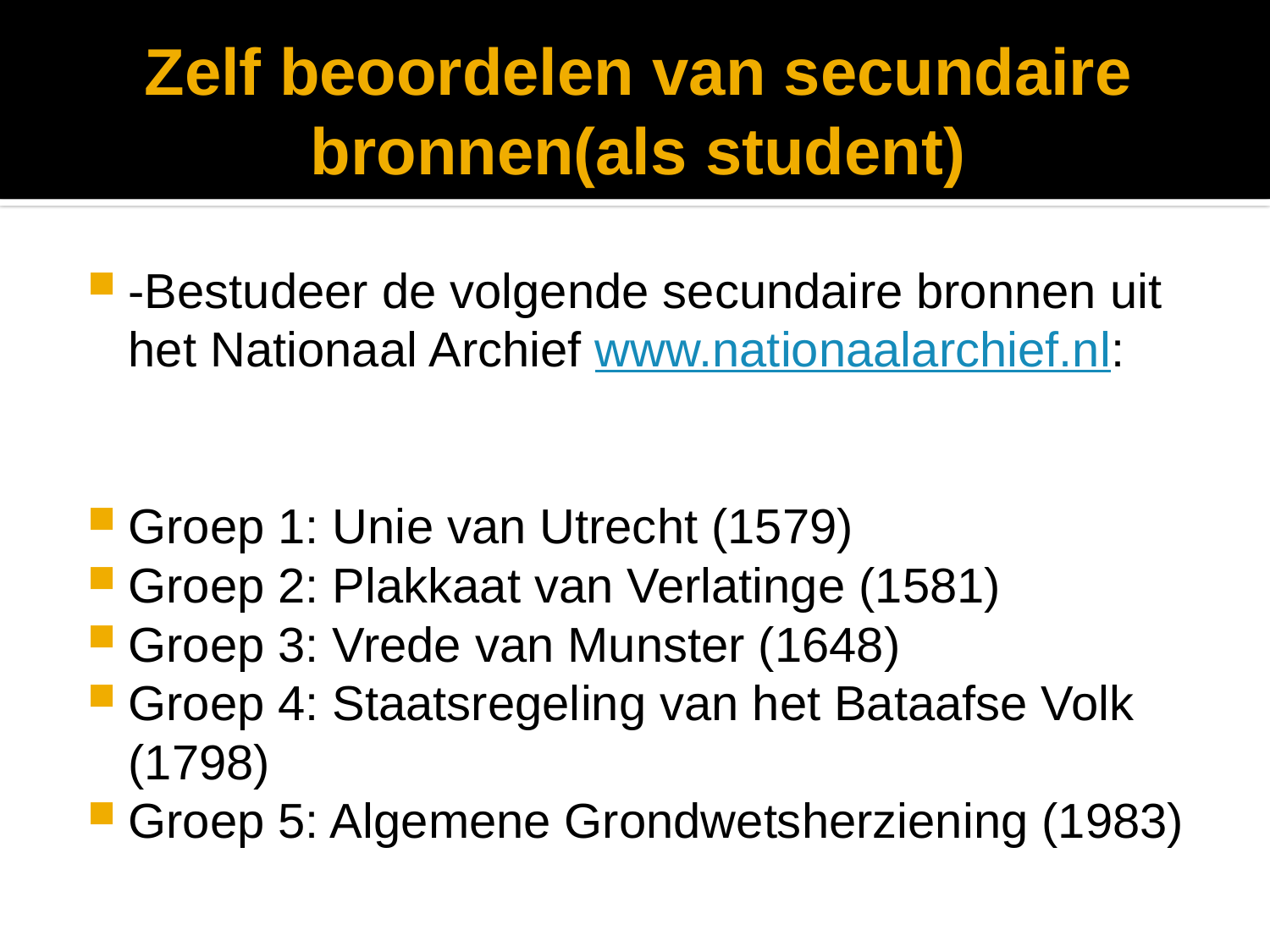

# Zelf beoordelen van secundaire bronnen(als student)
-Bestudeer de volgende secundaire bronnen uit het Nationaal Archief www.nationaalarchief.nl:

Groep 1: Unie van Utrecht (1579)
Groep 2: Plakkaat van Verlatinge (1581)
Groep 3: Vrede van Munster (1648)
Groep 4: Staatsregeling van het Bataafse Volk (1798)
Groep 5: Algemene Grondwetsherziening (1983)